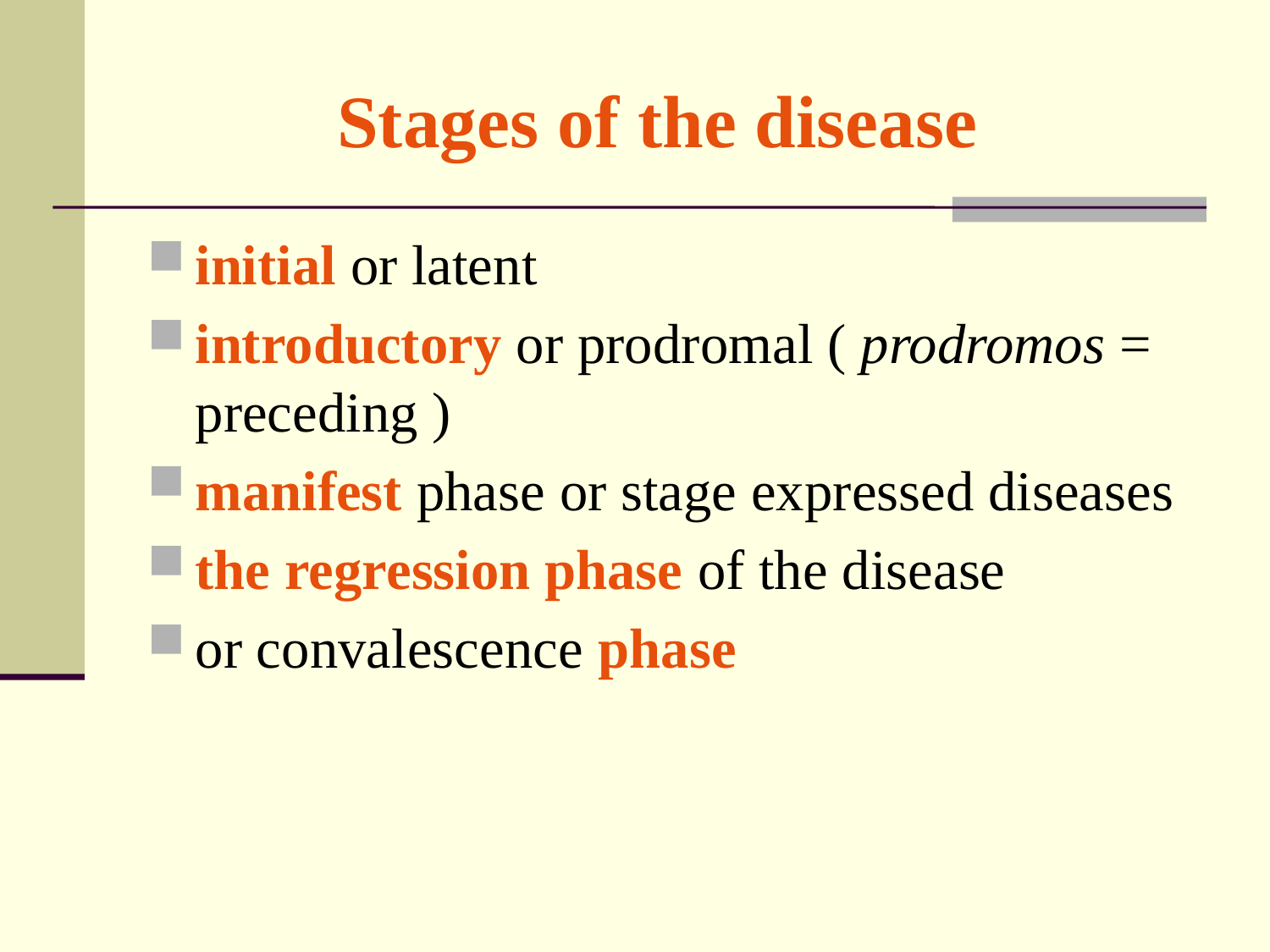

# Stages of the disease
initial or latent
introductory or prodromal ( prodromos = preceding )
manifest phase or stage expressed diseases
the regression phase of the disease
or convalescence phase